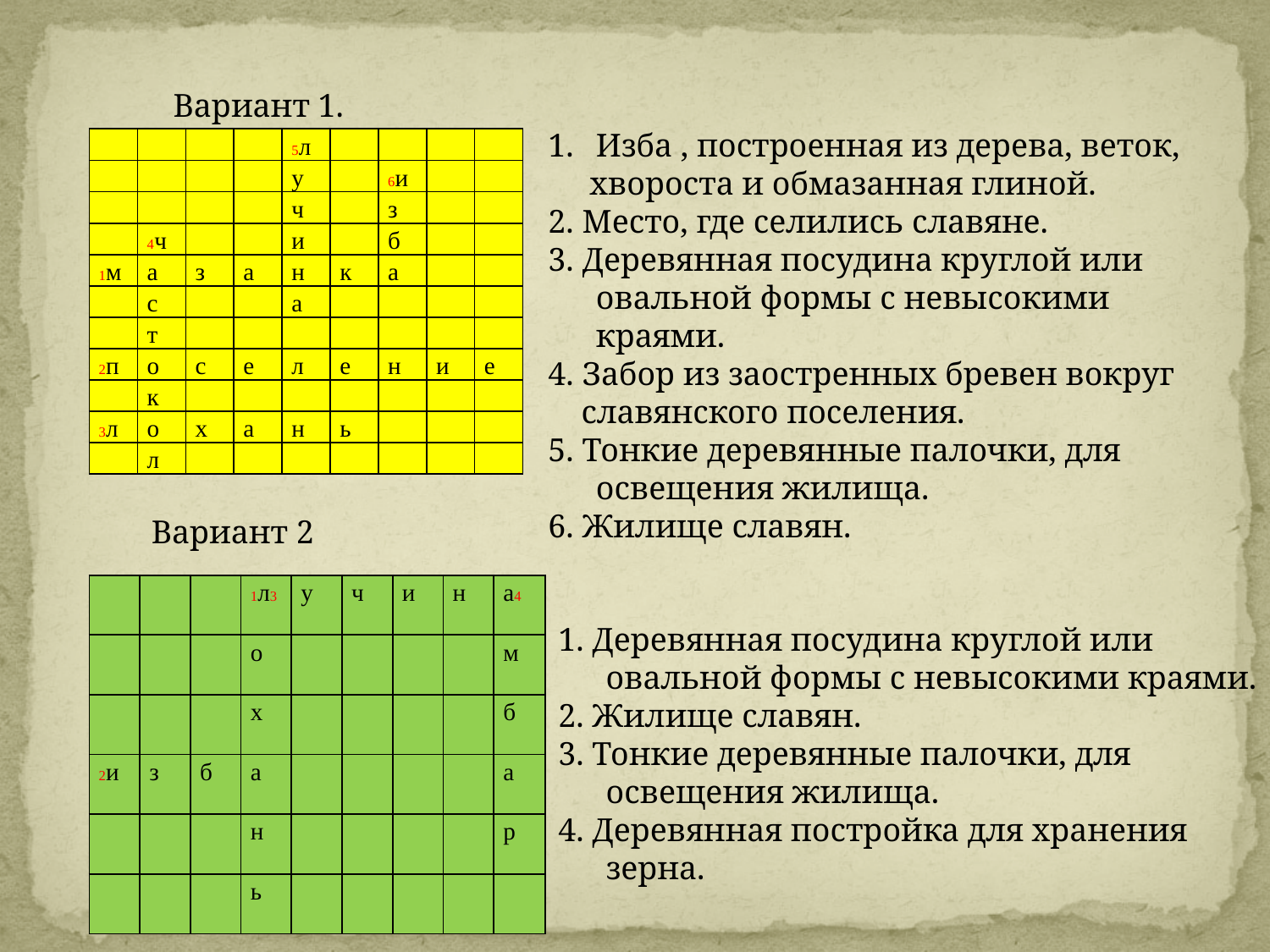

Вариант 1.
Изба , построенная из дерева, веток,
     хвороста и обмазанная глиной.
2. Место, где селились славяне.
3. Деревянная посудина круглой или овальной формы с невысокими краями.
4. Забор из заостренных бревен вокруг
    славянского поселения.
5. Тонкие деревянные палочки, для освещения жилища.
6. Жилище славян.
|  |  |  |  | 5л |  |  |  |  |
| --- | --- | --- | --- | --- | --- | --- | --- | --- |
|  |  |  |  | у |  | 6и |  |  |
|  |  |  |  | ч |  | з |  |  |
|  | 4ч |  |  | и |  | б |  |  |
| 1м | а | з | а | н | к | а |  |  |
|  | с |  |  | а |  |  |  |  |
|  | т |  |  |  |  |  |  |  |
| 2п | о | с | е | л | е | н | и | е |
|  | к |  |  |  |  |  |  |  |
| 3л | о | х | а | н | ь |  |  |  |
|  | л |  |  |  |  |  |  |  |
Вариант 2
|  |  |  | 1л3 | у | ч | и | н | а4 |
| --- | --- | --- | --- | --- | --- | --- | --- | --- |
|  |  |  | о |  |  |  |  | м |
|  |  |  | х |  |  |  |  | б |
| 2и | з | б | а |  |  |  |  | а |
|  |  |  | н |  |  |  |  | р |
|  |  |  | ь |  |  |  |  |  |

1. Деревянная посудина круглой или овальной формы с невысокими краями.
2. Жилище славян.
3. Тонкие деревянные палочки, для освещения жилища.
4. Деревянная постройка для хранения зерна.